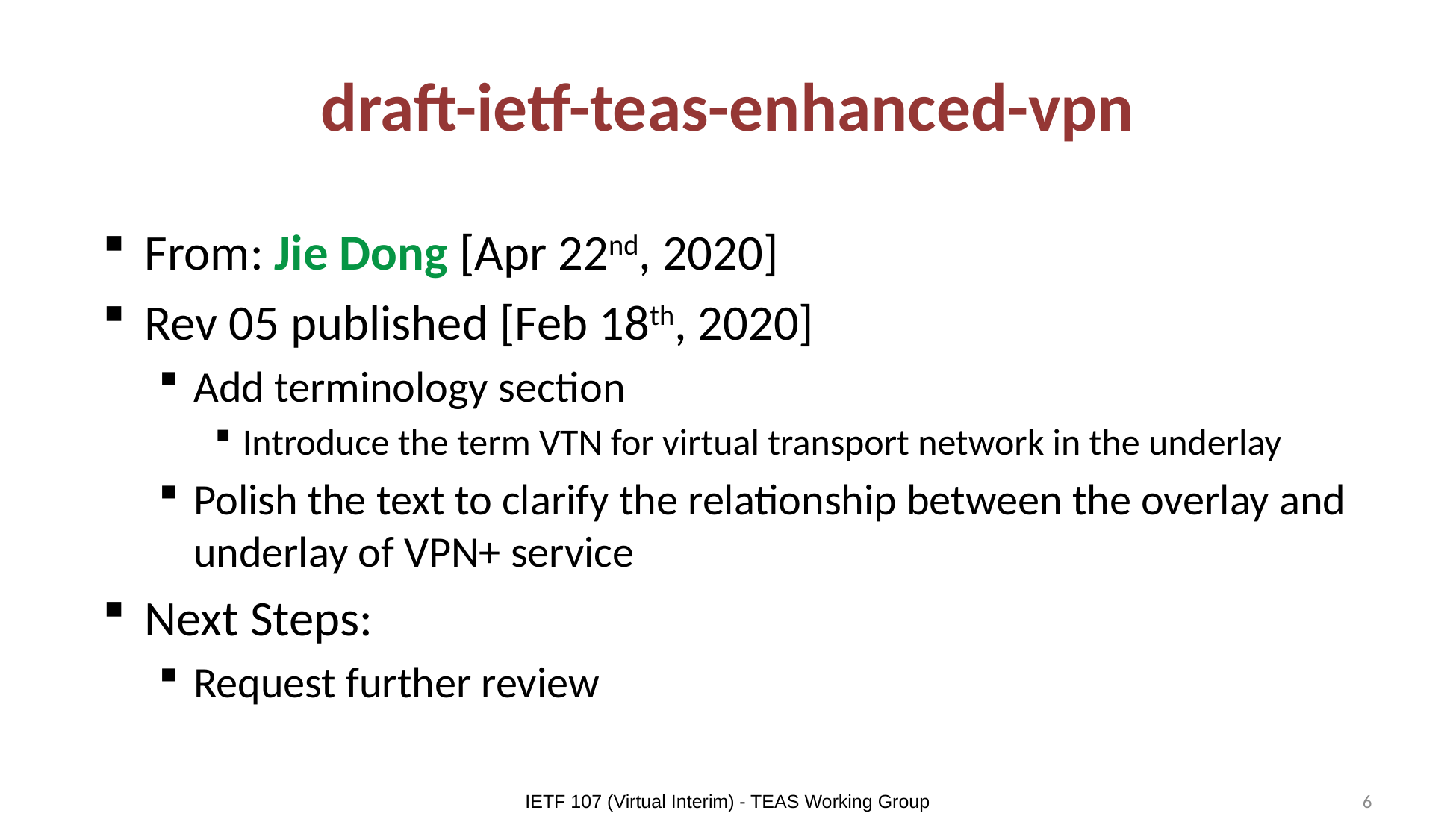

# draft-ietf-teas-enhanced-vpn

From: Jie Dong [Apr 22nd, 2020]
Rev 05 published [Feb 18th, 2020]
Add terminology section
Introduce the term VTN for virtual transport network in the underlay
Polish the text to clarify the relationship between the overlay and underlay of VPN+ service
Next Steps:
Request further review
IETF 107 (Virtual Interim) - TEAS Working Group
6